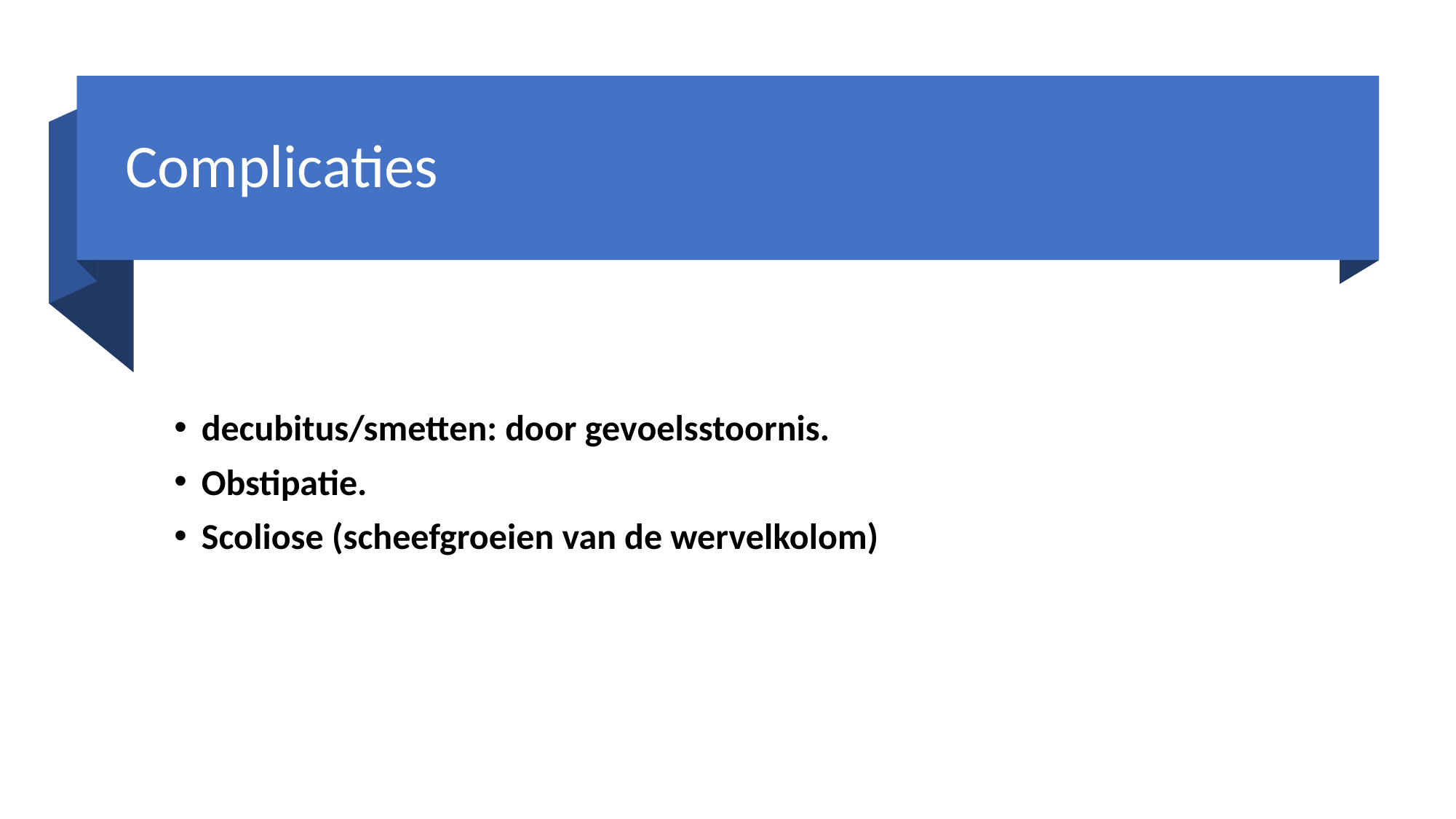

# Complicaties

decubitus/smetten: door gevoelsstoornis.
Obstipatie.
Scoliose (scheefgroeien van de wervelkolom)